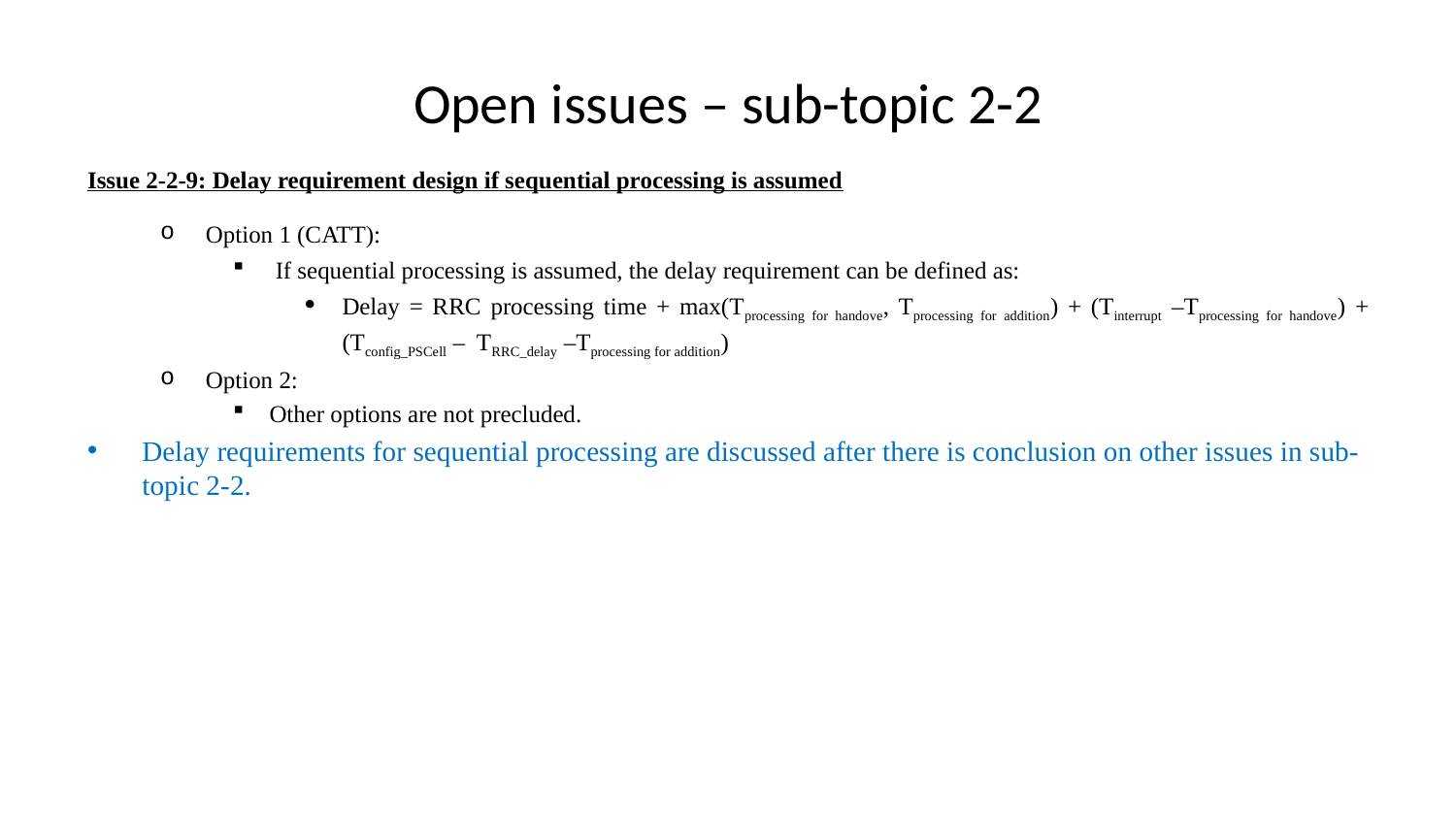

# Open issues – sub-topic 2-2
Issue 2-2-9: Delay requirement design if sequential processing is assumed
Option 1 (CATT):
 If sequential processing is assumed, the delay requirement can be defined as:
Delay = RRC processing time + max(Tprocessing for handove, Tprocessing for addition) + (Tinterrupt –Tprocessing for handove) + (Tconfig_PSCell –  TRRC_delay –Tprocessing for addition)
Option 2:
Other options are not precluded.
Delay requirements for sequential processing are discussed after there is conclusion on other issues in sub-topic 2-2.